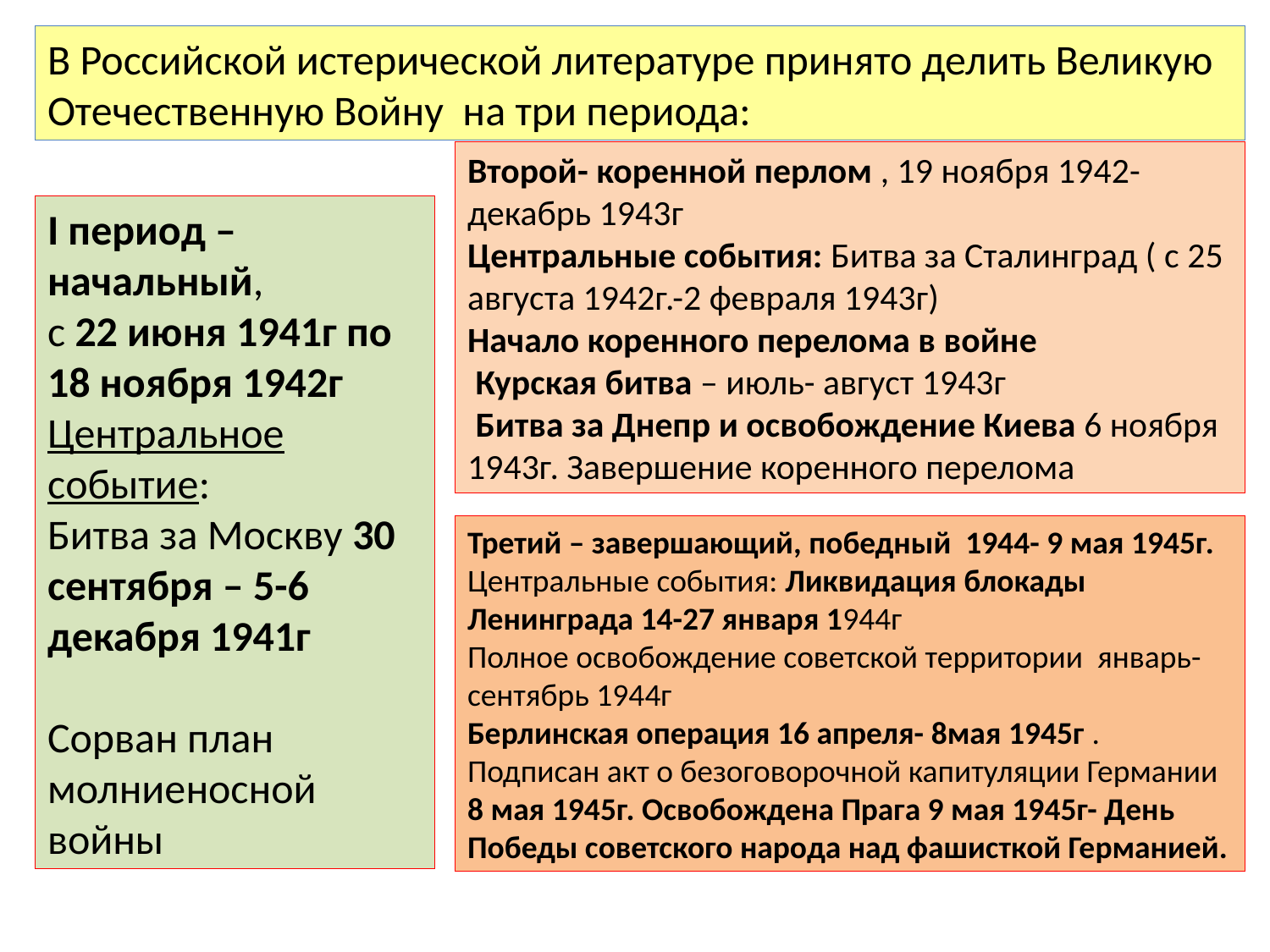

В Российской истерической литературе принято делить Великую Отечественную Войну  на три периода:
Второй- коренной перлом , 19 ноября 1942- декабрь 1943г
Центральные события: Битва за Сталинград ( с 25 августа 1942г.-2 февраля 1943г)
Начало коренного перелома в войне
 Курская битва – июль- август 1943г
 Битва за Днепр и освобождение Киева 6 ноября 1943г. Завершение коренного перелома
I период – начальный,
с 22 июня 1941г по 18 ноября 1942г
Центральное событие:
Битва за Москву 30 сентября – 5-6 декабря 1941г

Сорван план молниеносной войны
Третий – завершающий, победный  1944- 9 мая 1945г.
Центральные события: Ликвидация блокады Ленинграда 14-27 января 1944г
Полное освобождение советской территории  январь- сентябрь 1944г
Берлинская операция 16 апреля- 8мая 1945г . Подписан акт о безоговорочной капитуляции Германии
8 мая 1945г. Освобождена Прага 9 мая 1945г- День Победы советского народа над фашисткой Германией.